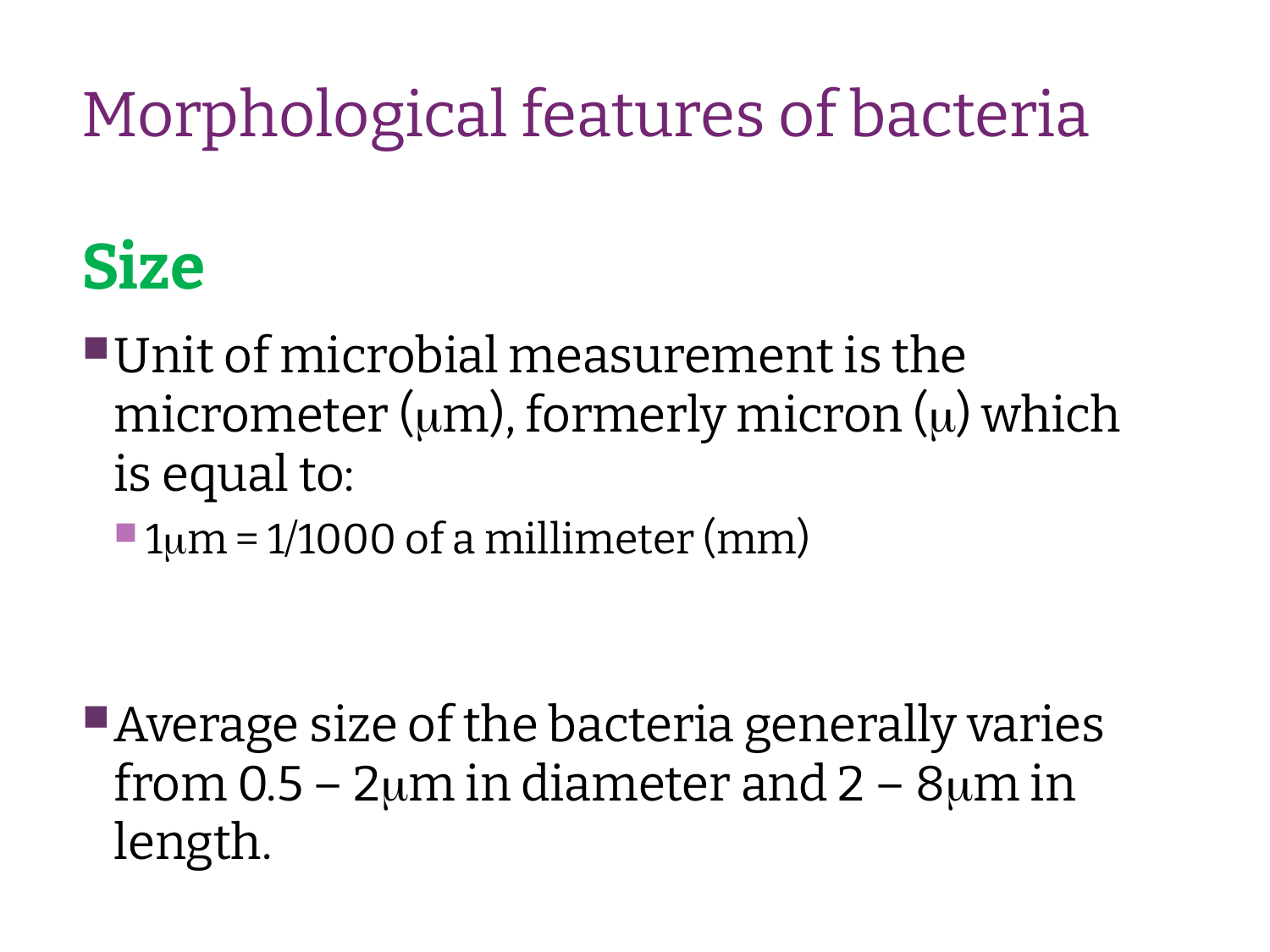

# Morphological features of bacteria Size
Unit of microbial measurement is the micrometer (μm), formerly micron (μ) which is equal to:
1μm = 1/1000 of a millimeter (mm)

Average size of the bacteria generally varies from 0.5 – 2μm in diameter and 2 – 8μm in length.